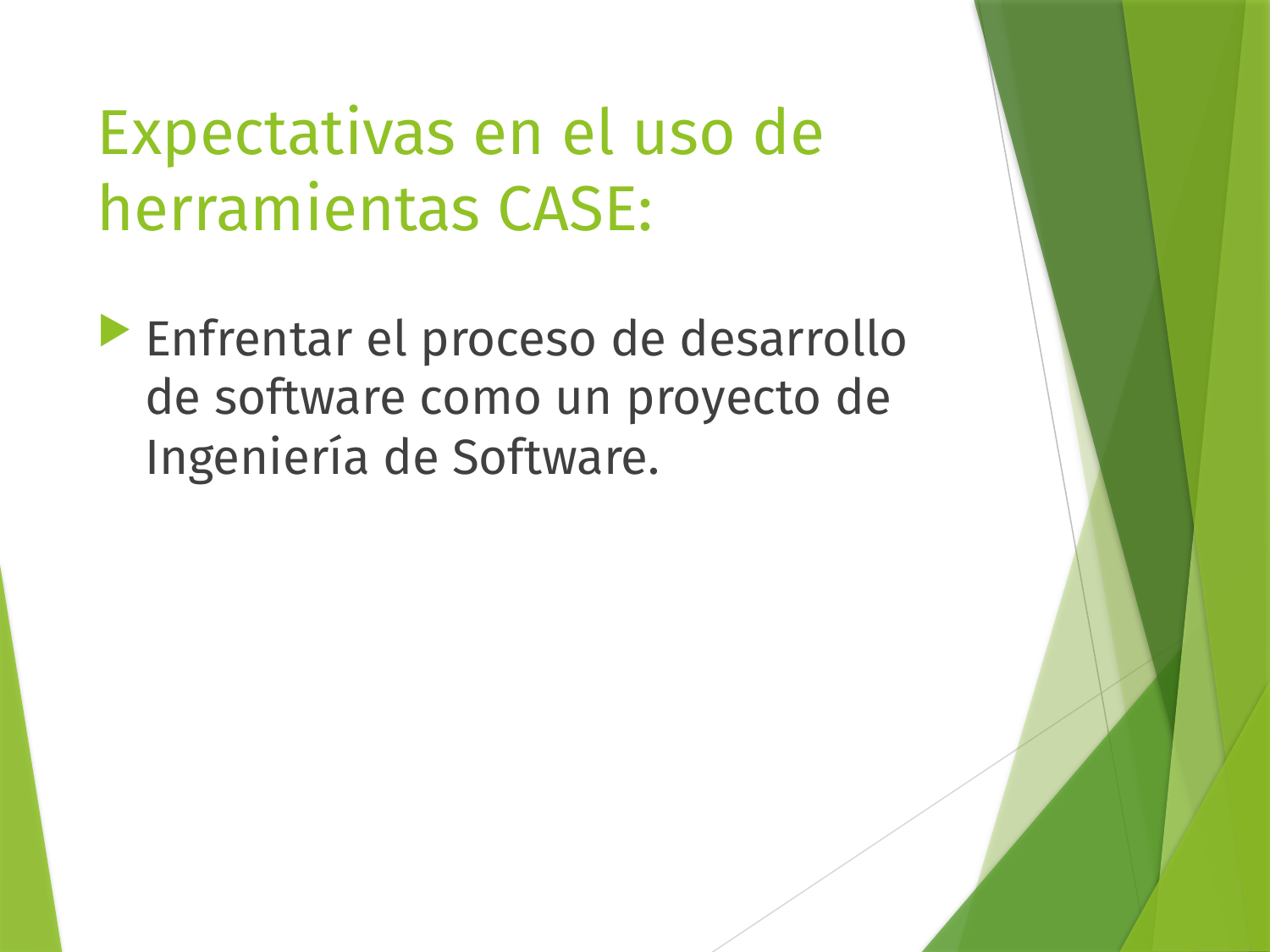

# Expectativas en el uso de herramientas CASE:
Enfrentar el proceso de desarrollo de software como un proyecto de Ingeniería de Software.